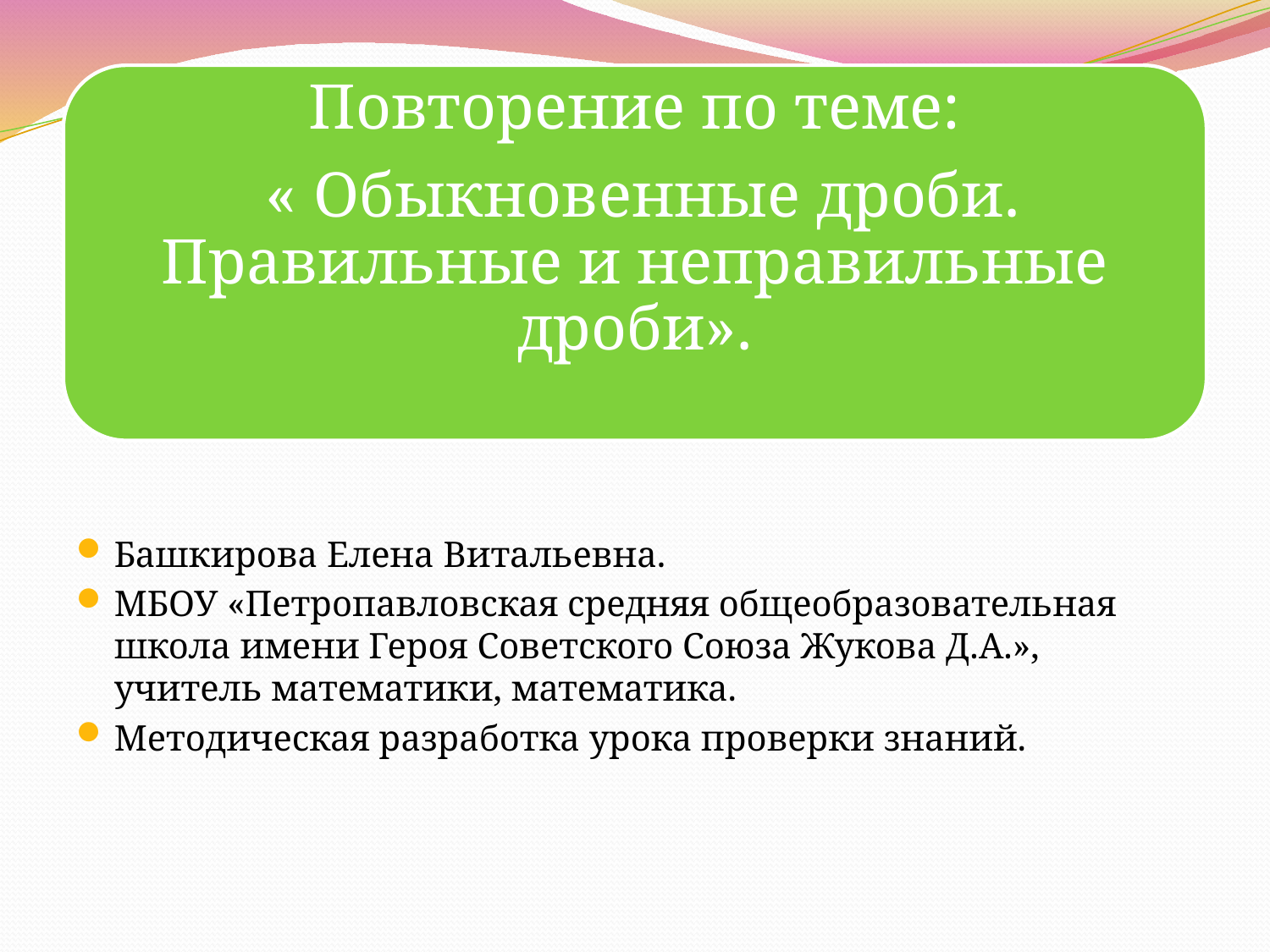

Повторение по теме:
 « Обыкновенные дроби. Правильные и неправильные дроби».
Башкирова Елена Витальевна.
МБОУ «Петропавловская средняя общеобразовательная школа имени Героя Советского Союза Жукова Д.А.», учитель математики, математика.
Методическая разработка урока проверки знаний.